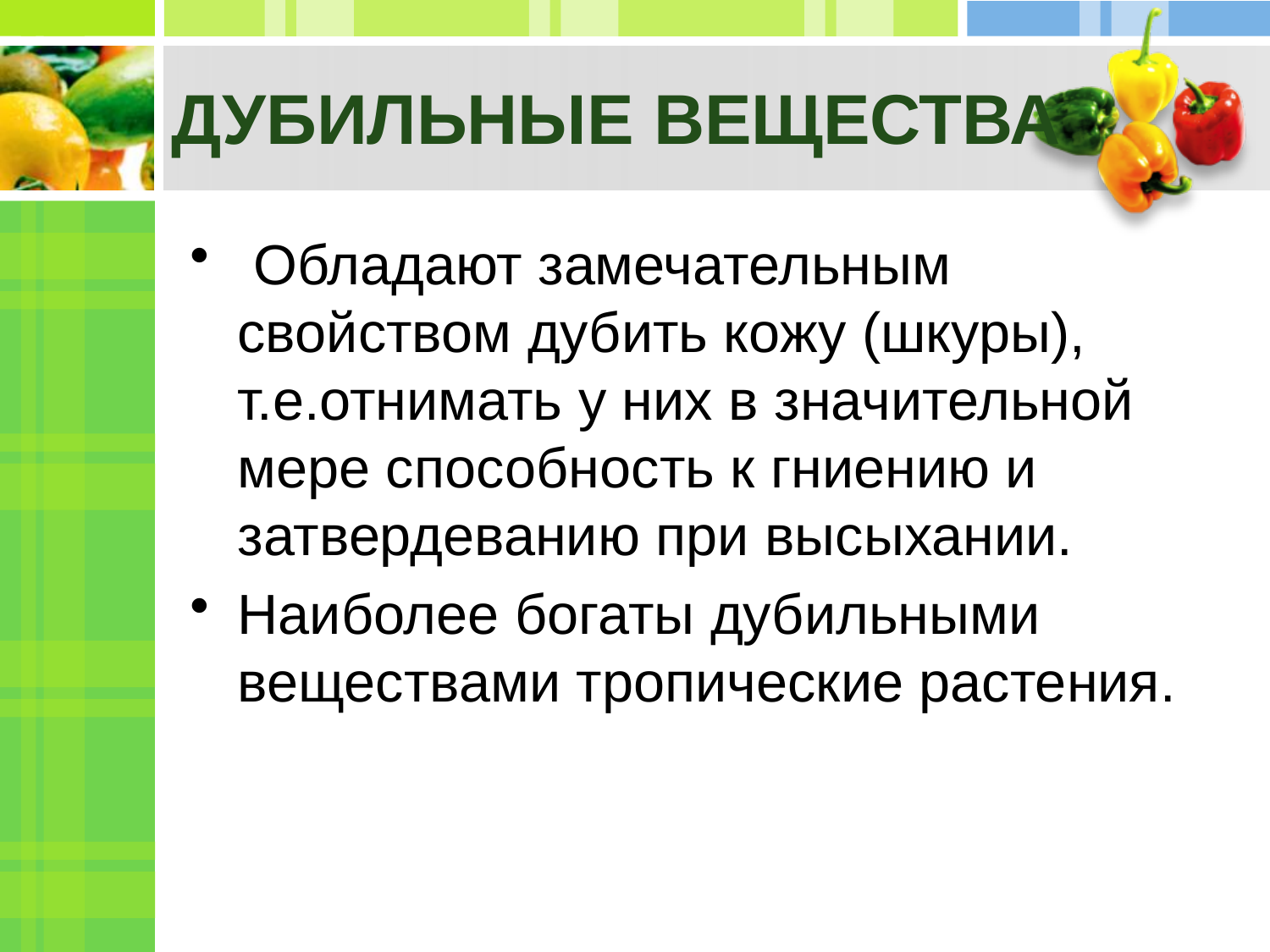

# Дубильные вещества
 Обладают замечательным свойством дубить кожу (шкуры), т.е.отнимать у них в значительной мере способность к гниению и затвердеванию при высыхании.
Наиболее богаты дубильными веществами тропические растения.